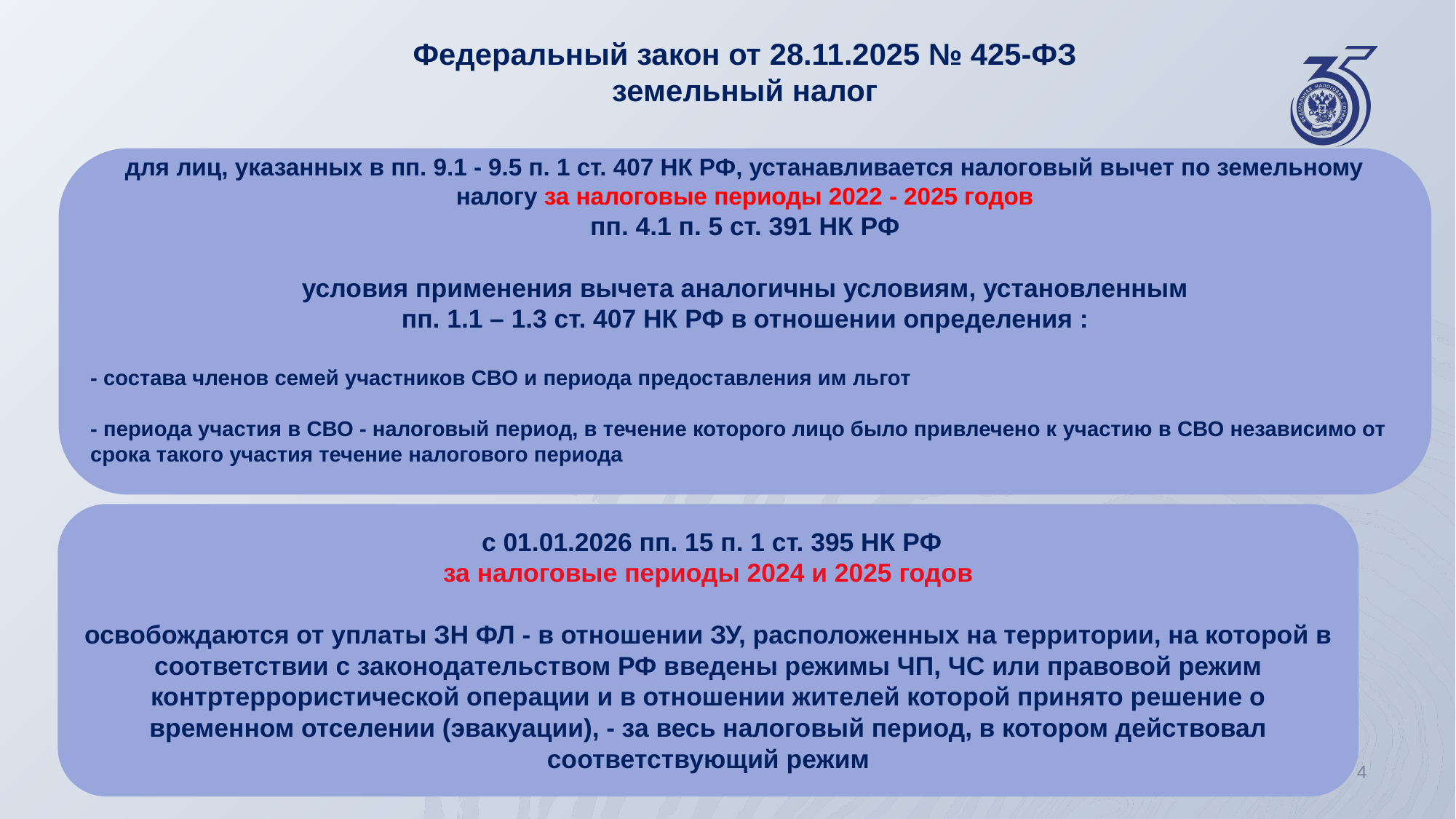

Федеральный закон от 28.11.2025 № 425-ФЗ
земельный налог

для лиц, указанных в пп. 9.1 - 9.5 п. 1 ст. 407 НК РФ, устанавливается налоговый вычет по земельному налогу за налоговые периоды 2022 - 2025 годов
пп. 4.1 п. 5 ст. 391 НК РФ

условия применения вычета аналогичны условиям, установленным
пп. 1.1 – 1.3 ст. 407 НК РФ в отношении определения :

- состава членов семей участников СВО и периода предоставления им льгот

- периода участия в СВО - налоговый период, в течение которого лицо было привлечено к участию в СВО независимо от срока такого участия течение налогового периода

 с 01.01.2026 пп. 15 п. 1 ст. 395 НК РФ
за налоговые периоды 2024 и 2025 годов

освобождаются от уплаты ЗН ФЛ - в отношении ЗУ, расположенных на территории, на которой в соответствии с законодательством РФ введены режимы ЧП, ЧС или правовой режим контртеррористической операции и в отношении жителей которой принято решение о временном отселении (эвакуации), - за весь налоговый период, в котором действовал соответствующий режим

4